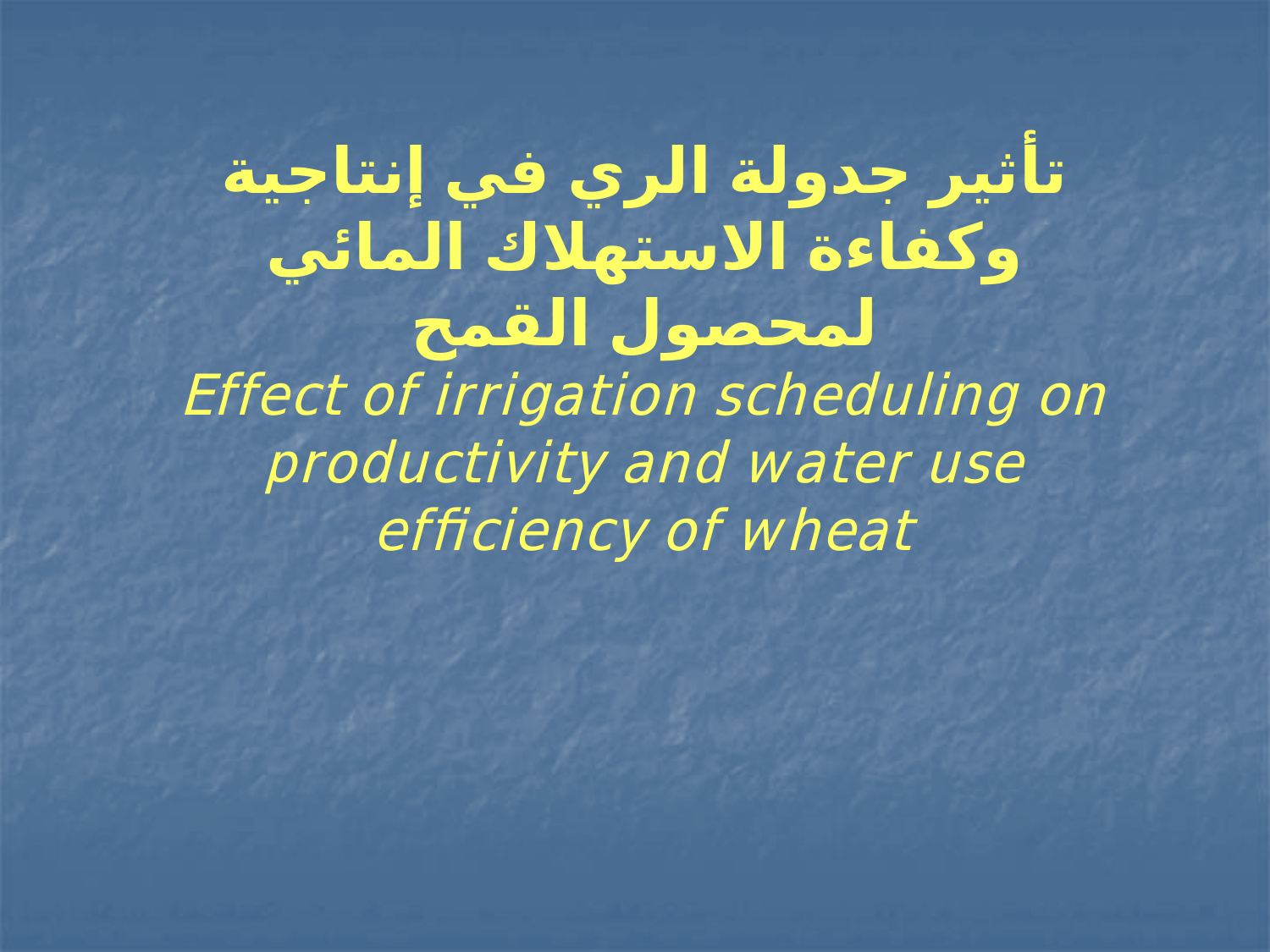

# تأثير جدولة الري في إنتاجية وكفاءة الاستهلاك المائي لمحصول القمح Effect of irrigation scheduling on productivity and water use efficiency of wheat